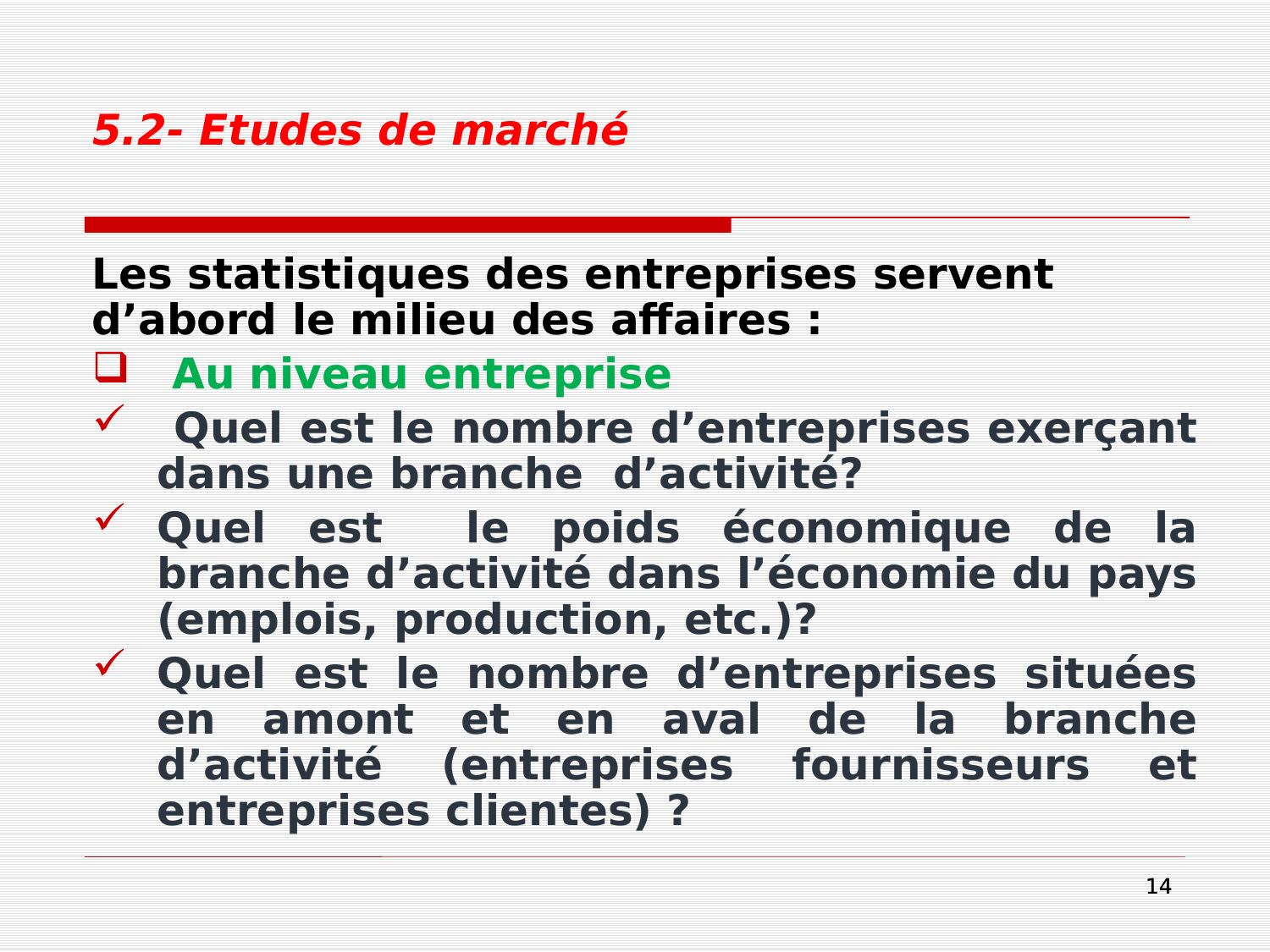

# 5.2- Etudes de marché
Les statistiques des entreprises servent d’abord le milieu des affaires :
 Au niveau entreprise
 Quel est le nombre d’entreprises exerçant dans une branche  d’activité?
Quel est  le poids économique de la branche d’activité dans l’économie du pays (emplois, production, etc.)?
Quel est le nombre d’entreprises situées en amont et en aval de la branche d’activité (entreprises fournisseurs et entreprises clientes) ?
14
14